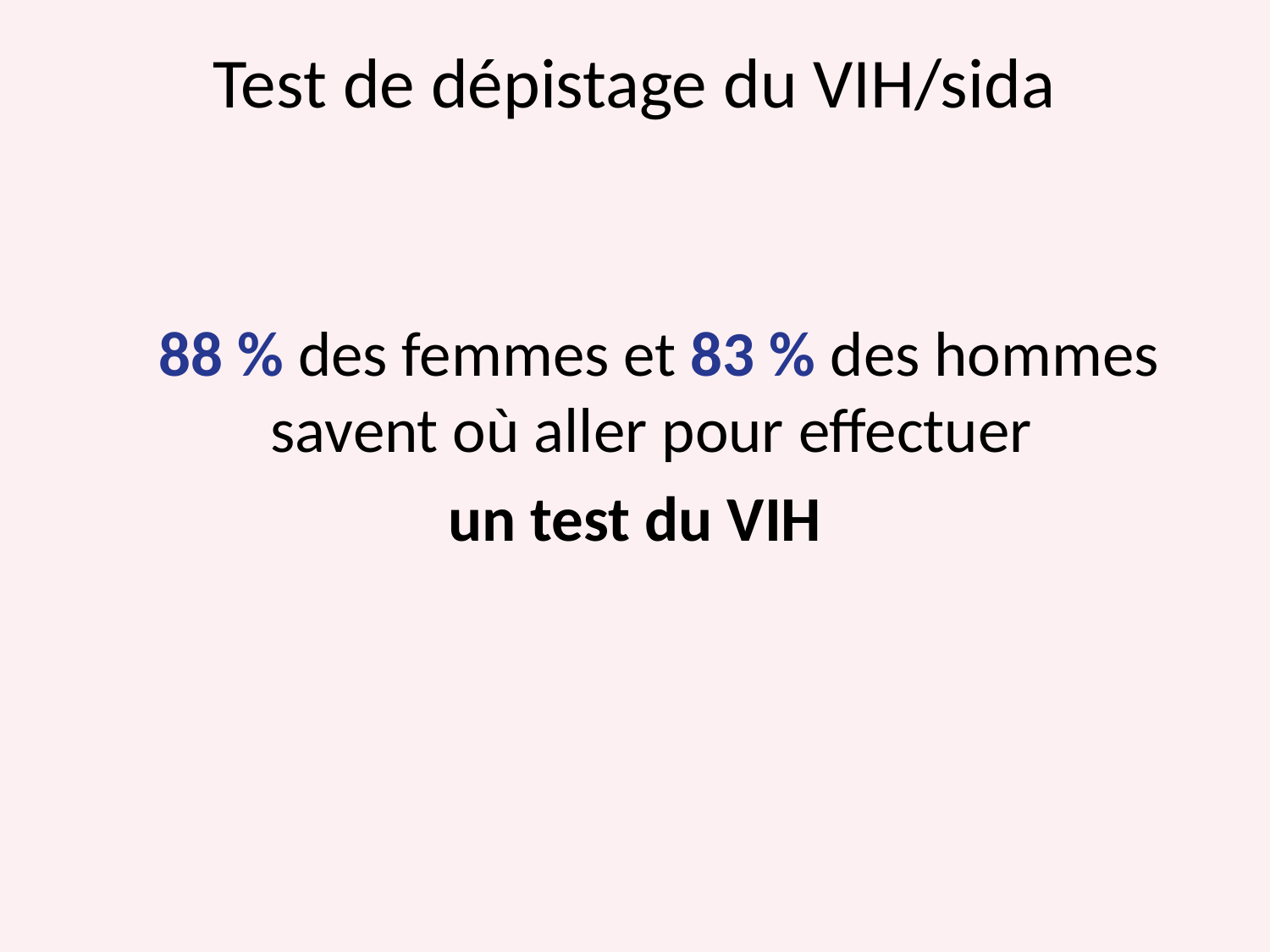

# Test de dépistage du VIH/sida
	88 % des femmes et 83 % des hommes savent où aller pour effectuer
un test du VIH